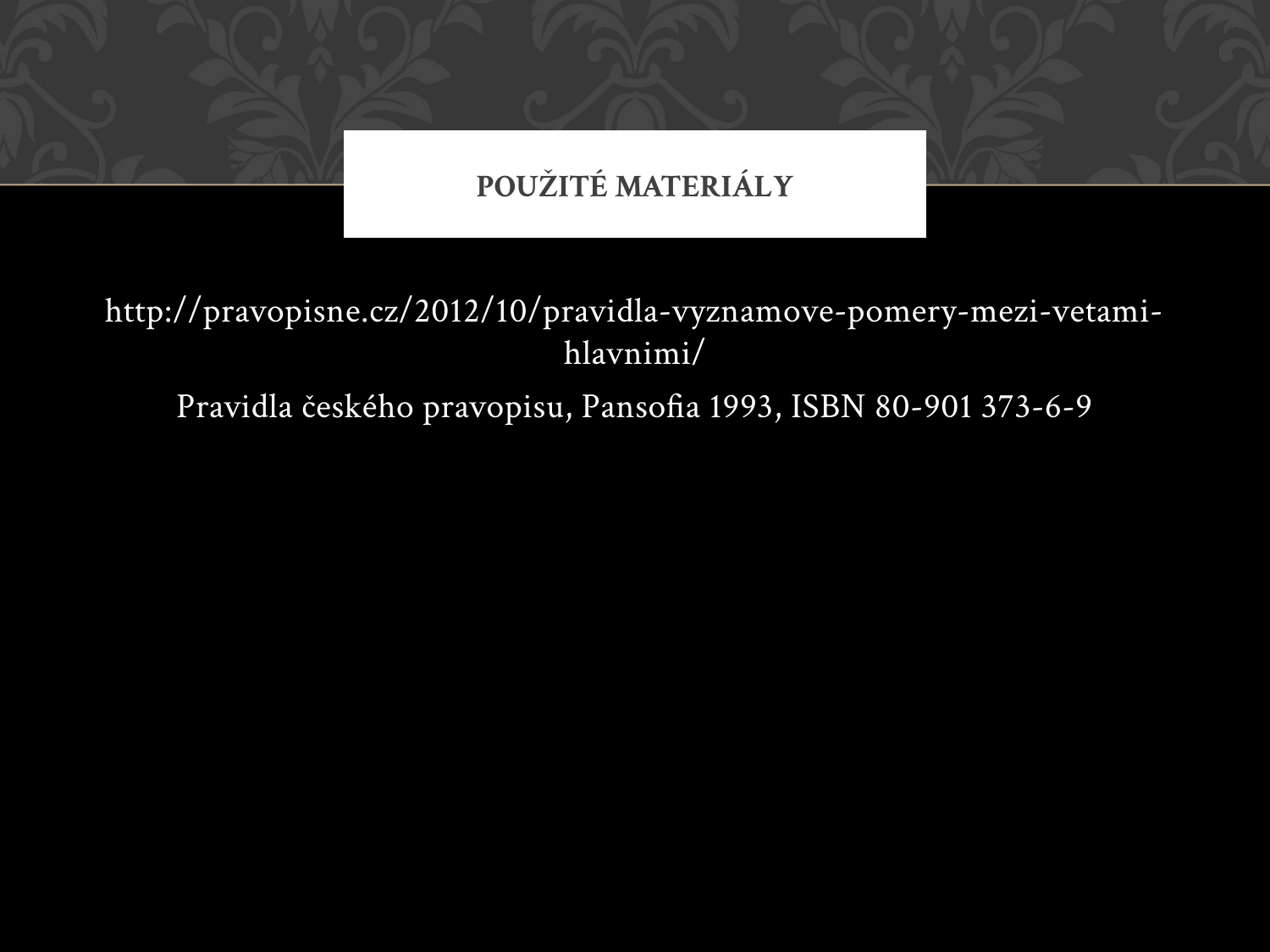

# Použité materiály
http://pravopisne.cz/2012/10/pravidla-vyznamove-pomery-mezi-vetami-hlavnimi/
Pravidla českého pravopisu, Pansofia 1993, ISBN 80-901 373-6-9